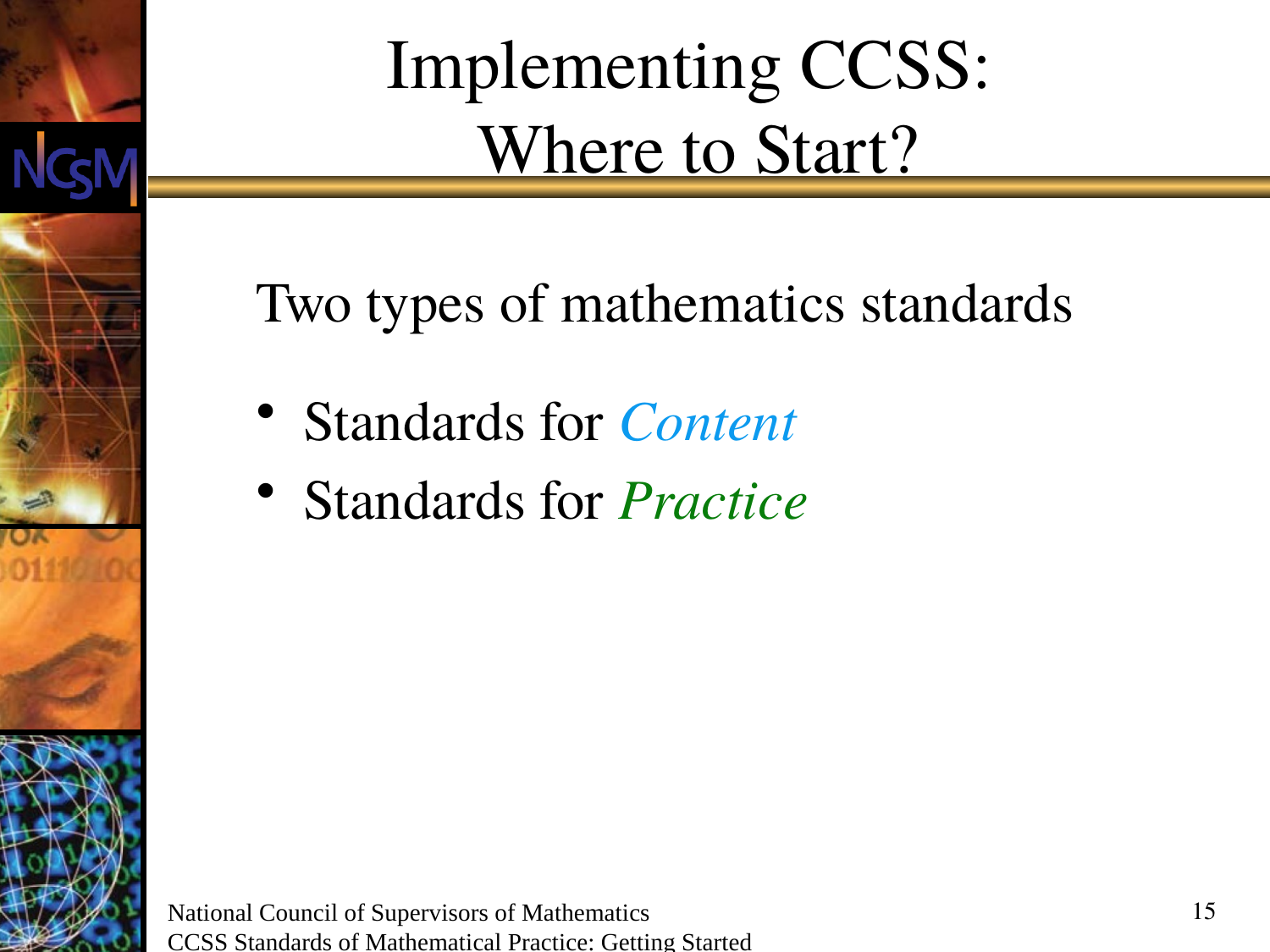

# Implementing CCSS: Where to Start?
Two types of mathematics standards

Standards for Content
Standards for Practice
15